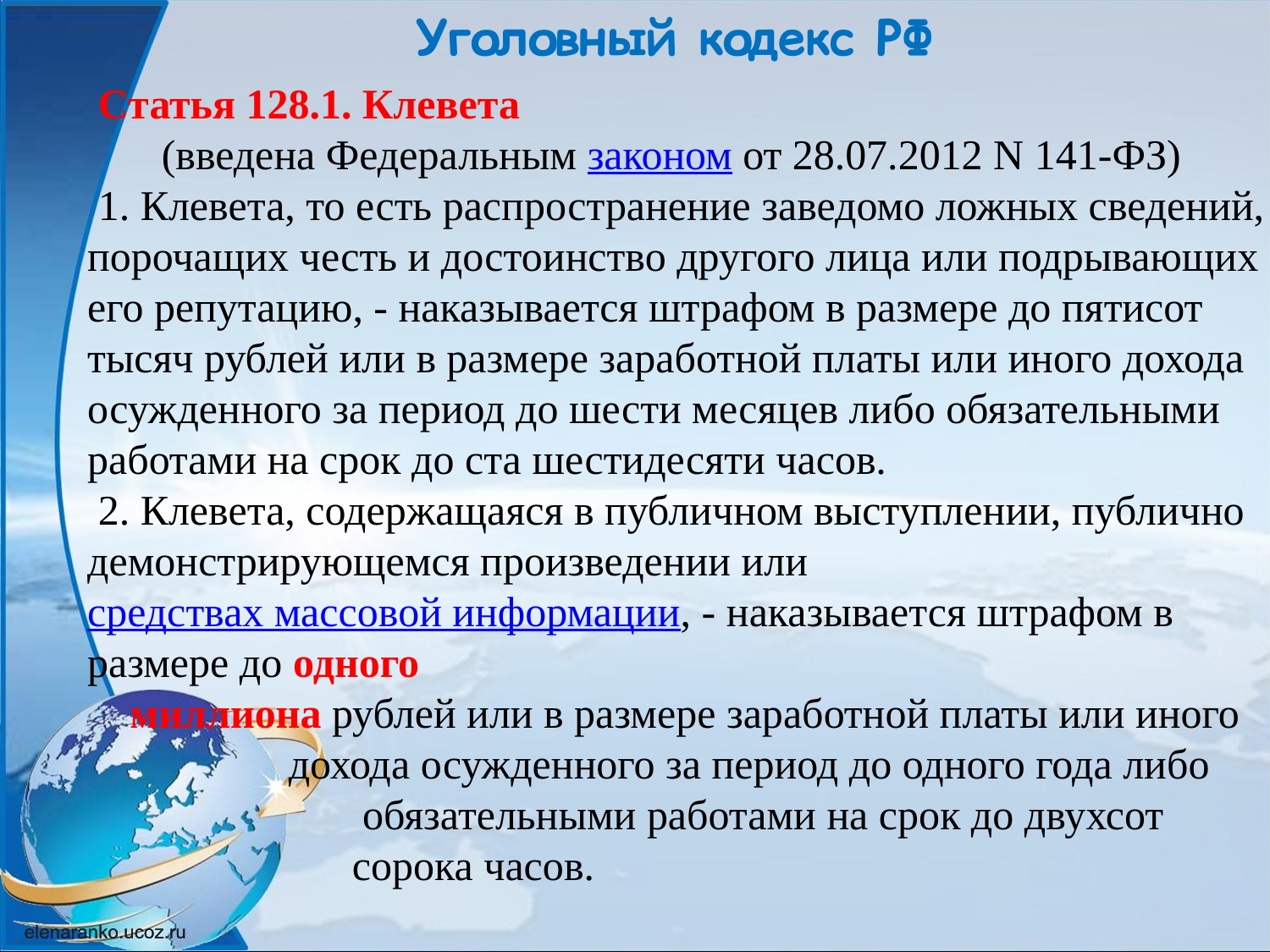

Уголовный кодекс РФ
 Статья 128.1. Клевета
       (введена Федеральным законом от 28.07.2012 N 141-ФЗ)
 1. Клевета, то есть распространение заведомо ложных сведений, порочащих честь и достоинство другого лица или подрывающих его репутацию, - наказывается штрафом в размере до пятисот тысяч рублей или в размере заработной платы или иного дохода осужденного за период до шести месяцев либо обязательными работами на срок до ста шестидесяти часов.
 2. Клевета, содержащаяся в публичном выступлении, публично демонстрирующемся произведении или средствах массовой информации, - наказывается штрафом в размере до одного
    миллиона рублей или в размере заработной платы или иного
                   дохода осужденного за период до одного года либо
                          обязательными работами на срок до двухсот
                         сорока часов.